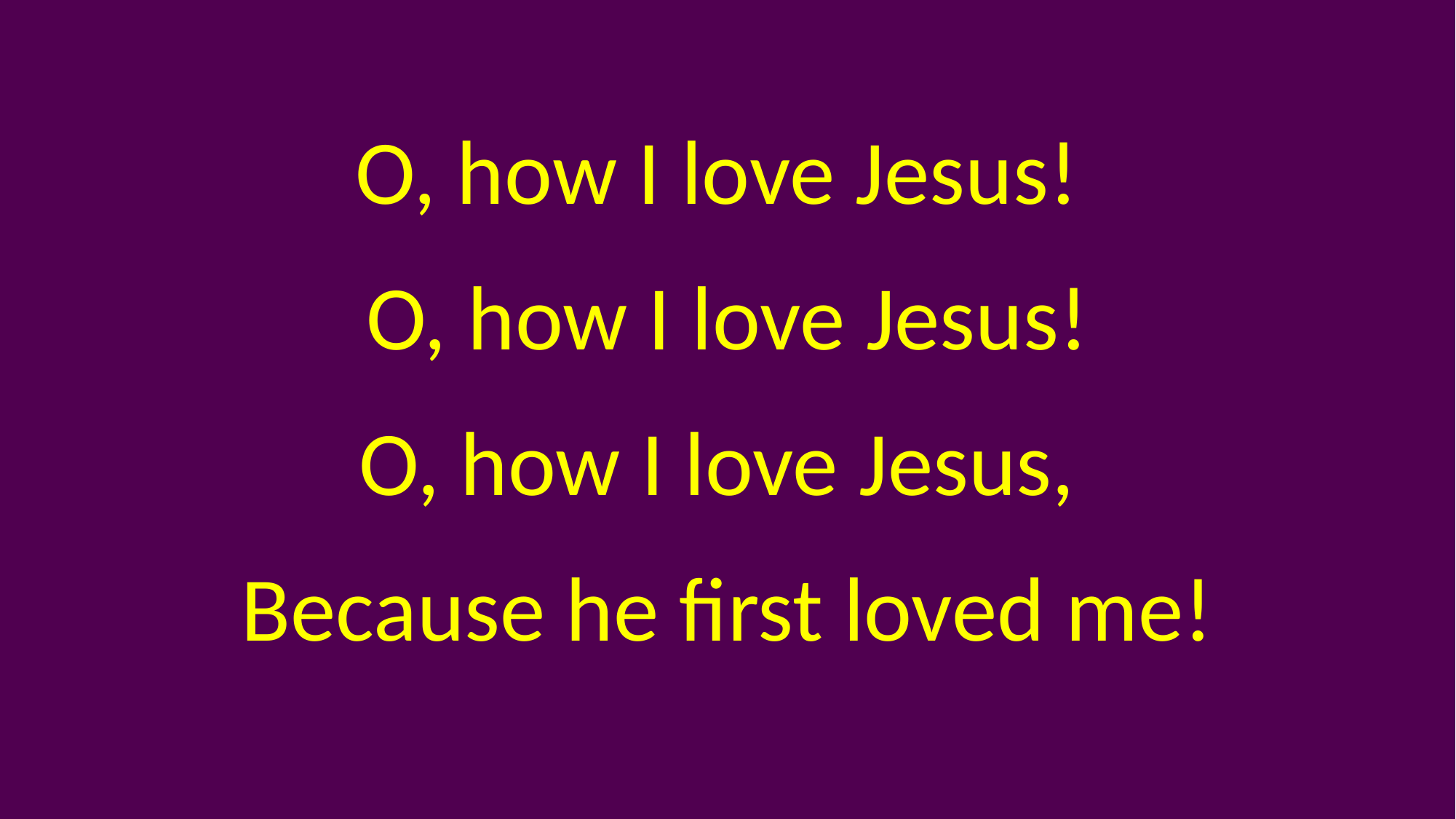

O, how I love Jesus!
O, how I love Jesus!
O, how I love Jesus,
Because he first loved me!